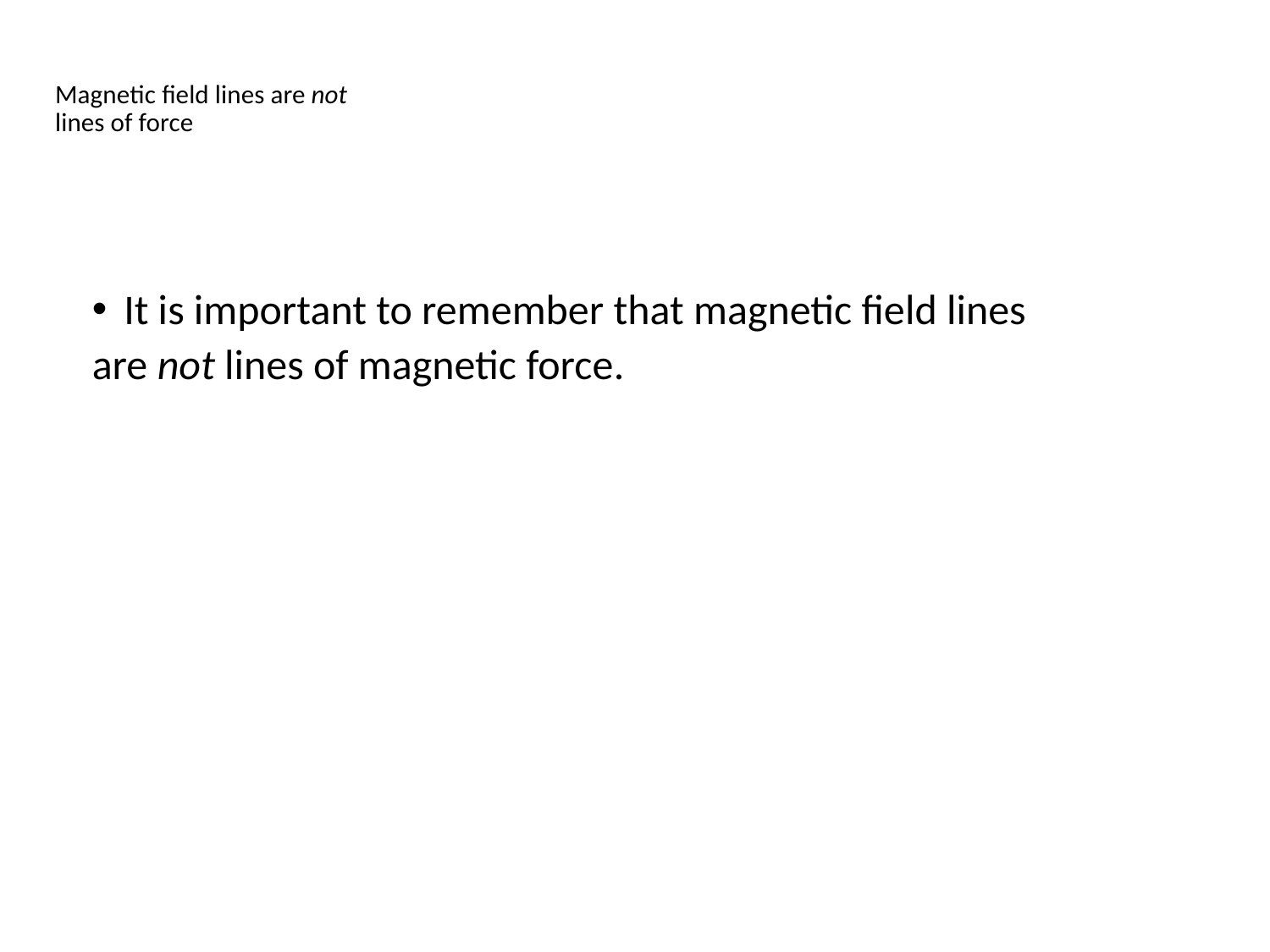

# Magnetic field lines are not lines of force
It is important to remember that magnetic field lines
are not lines of magnetic force.